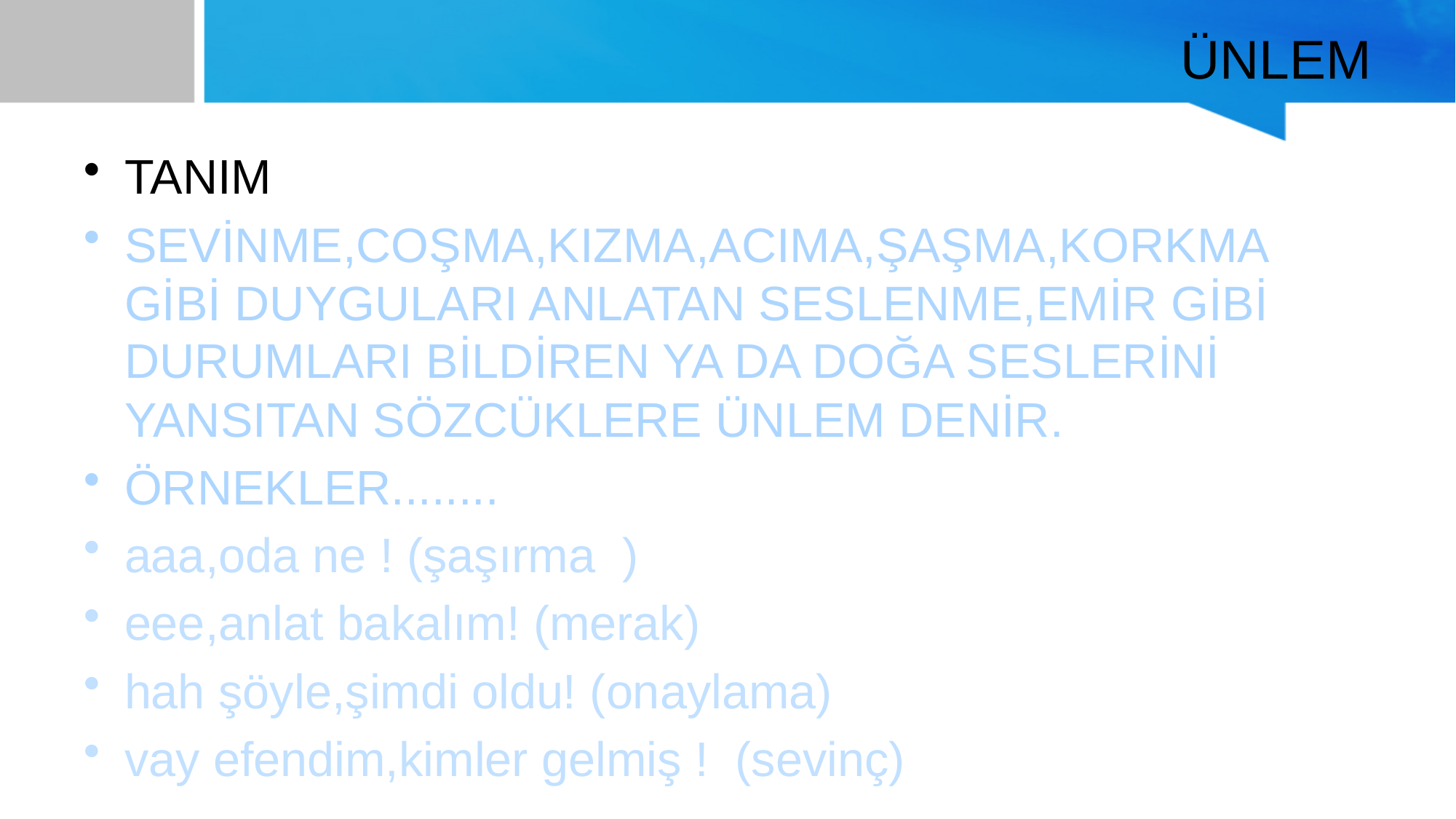

# ÜNLEM
TANIM
SEVİNME,COŞMA,KIZMA,ACIMA,ŞAŞMA,KORKMA GİBİ DUYGULARI ANLATAN SESLENME,EMİR GİBİ DURUMLARI BİLDİREN YA DA DOĞA SESLERİNİ YANSITAN SÖZCÜKLERE ÜNLEM DENİR.
ÖRNEKLER........
aaa,oda ne ! (şaşırma  )
eee,anlat bakalım! (merak)
hah şöyle,şimdi oldu! (onaylama)
vay efendim,kimler gelmiş !  (sevinç)